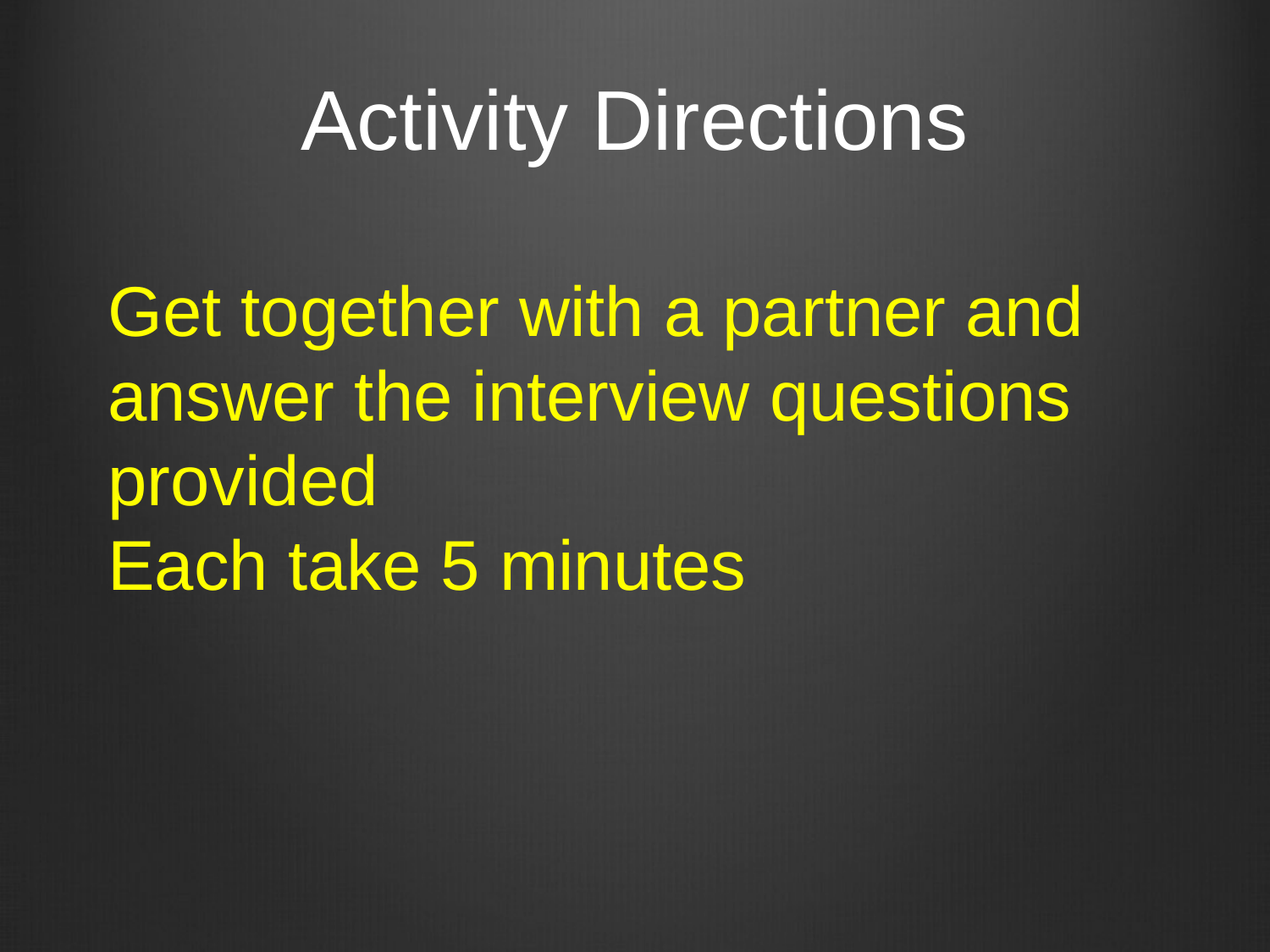

# Activity Directions
Get together with a partner and answer the interview questions provided
Each take 5 minutes